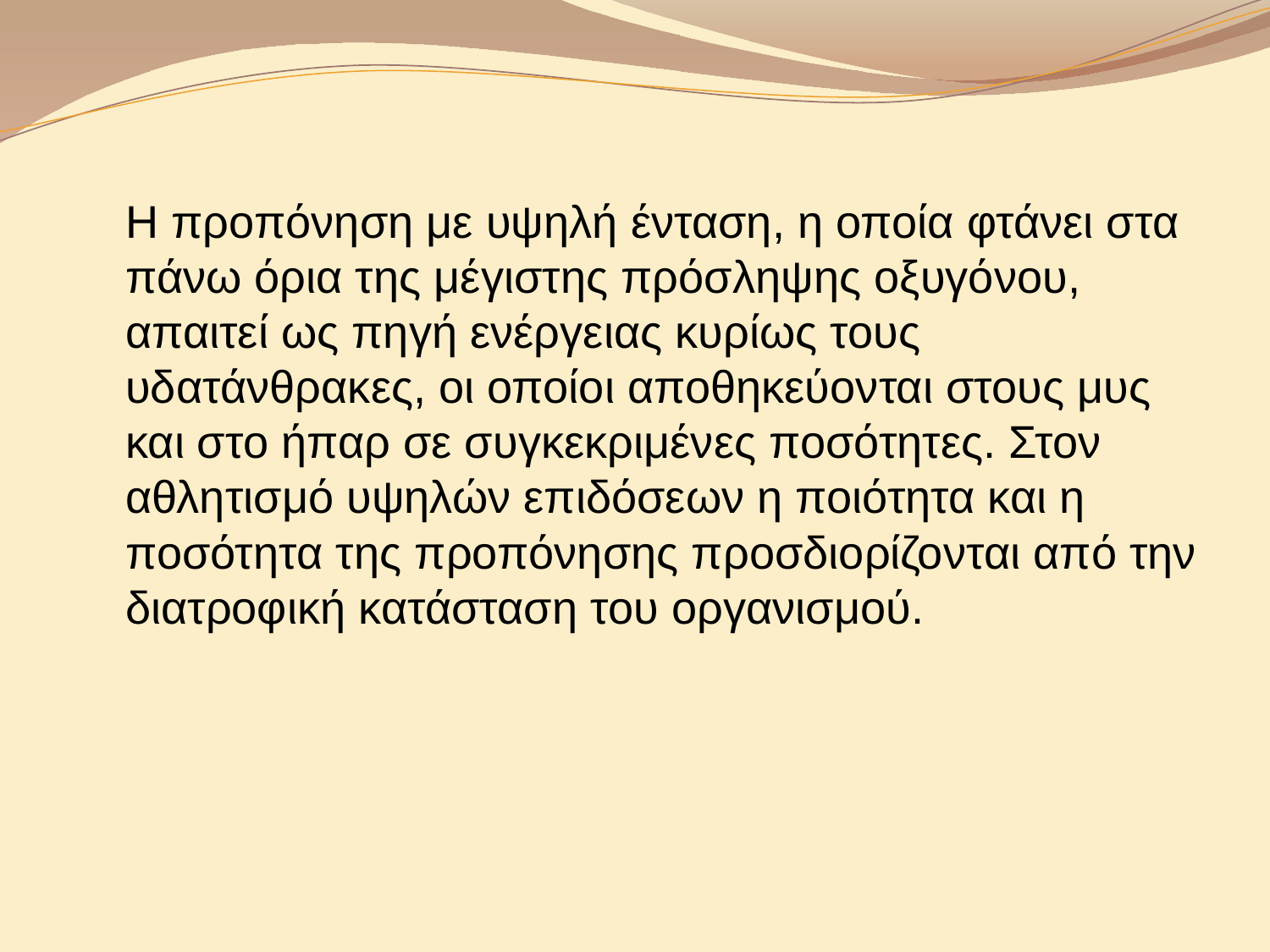

Η προπόνηση με υψηλή ένταση, η οποία φτάνει στα πάνω όρια της μέγιστης πρόσληψης οξυγόνου, απαιτεί ως πηγή ενέργειας κυρίως τους υδατάνθρακες, οι οποίοι αποθηκεύονται στους μυς και στο ήπαρ σε συγκεκριμένες ποσότητες. Στον αθλητισμό υψηλών επιδόσεων η ποιότητα και η ποσότητα της προπόνησης προσδιορίζονται από την διατροφική κατάσταση του οργανισμού.